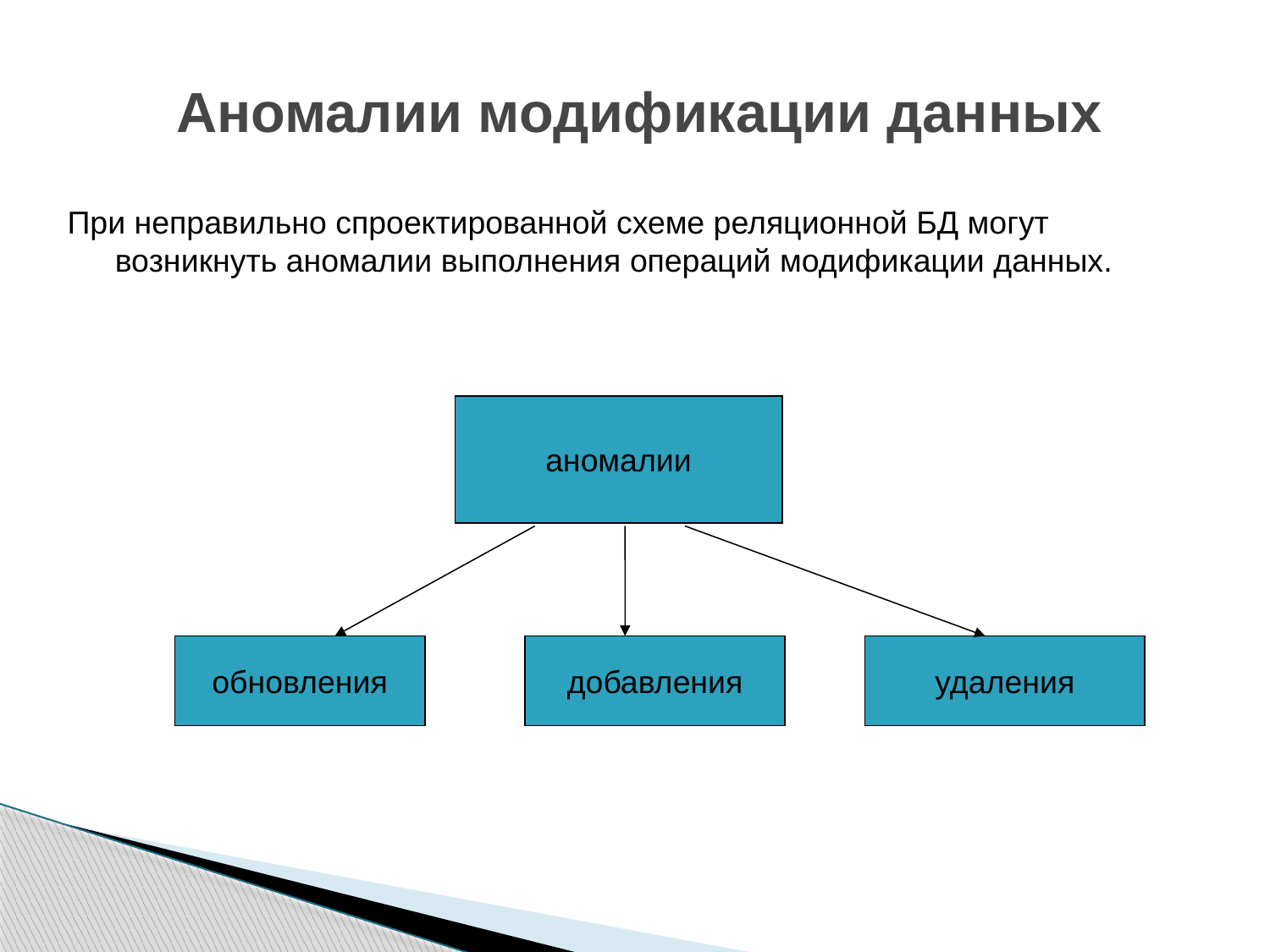

# Аномалии модификации данных
При неправильно спроектированной схеме реляционной БД могут возникнуть аномалии выполнения операций модификации данных.

аномалии

обновления
добавления
удаления